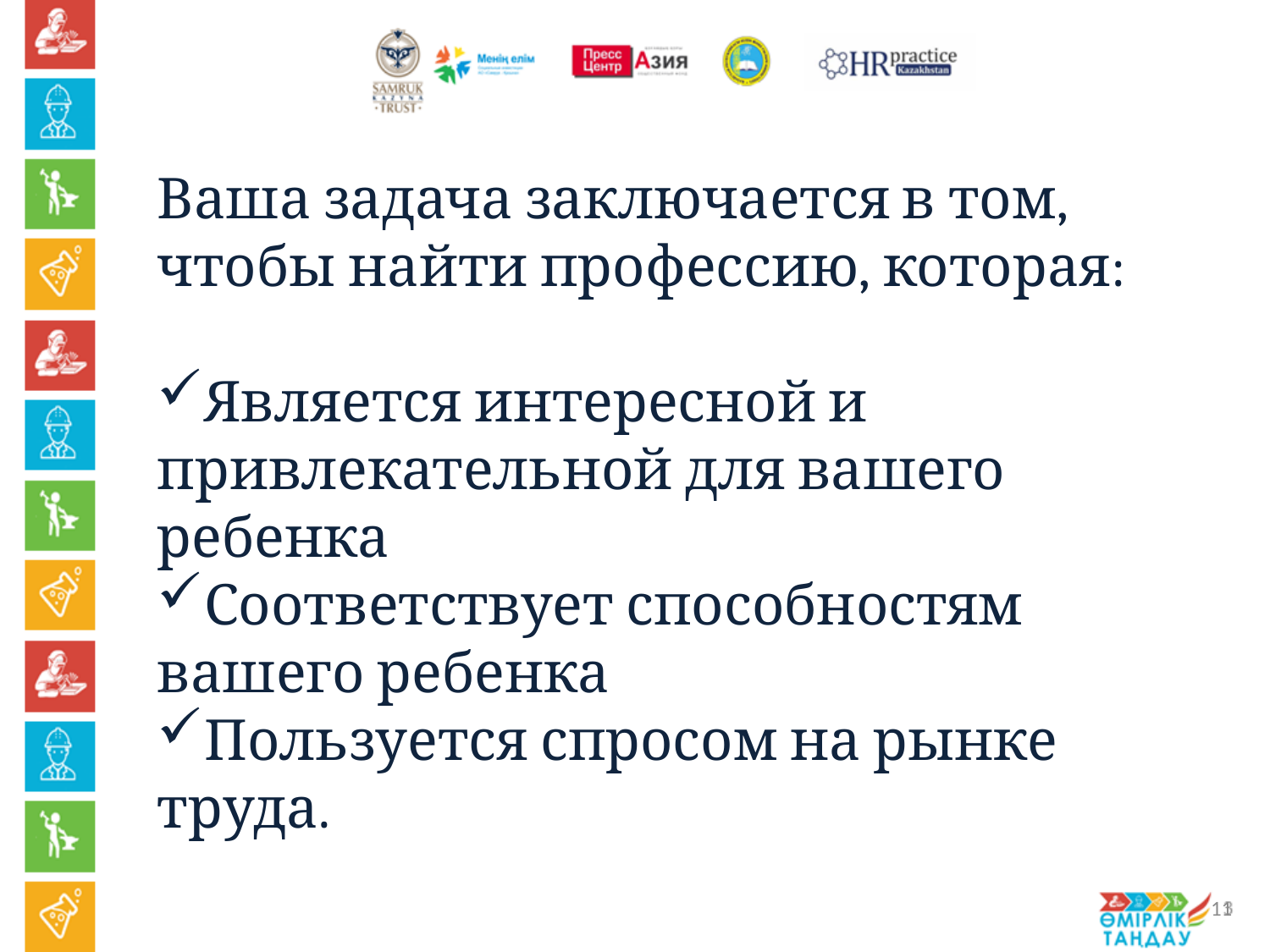

Ваша задача заключается в том, чтобы найти профессию, которая:

Является интересной и привлекательной для вашего ребенка
Соответствует способностям вашего ребенка
Пользуется спросом на рынке труда.
11